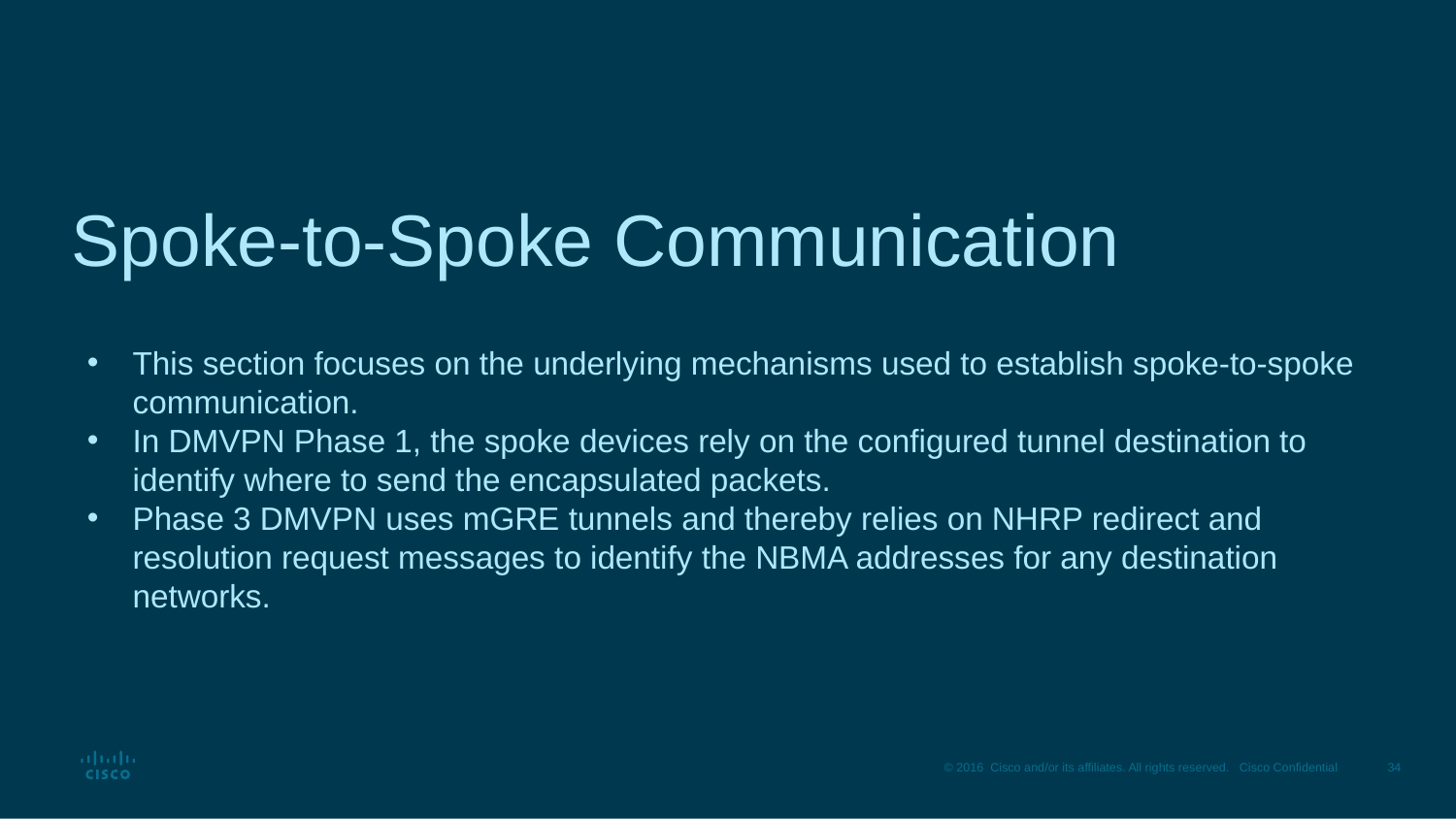

# Spoke-to-Spoke Communication
This section focuses on the underlying mechanisms used to establish spoke-to-spoke communication.
In DMVPN Phase 1, the spoke devices rely on the configured tunnel destination to identify where to send the encapsulated packets.
Phase 3 DMVPN uses mGRE tunnels and thereby relies on NHRP redirect and resolution request messages to identify the NBMA addresses for any destination networks.